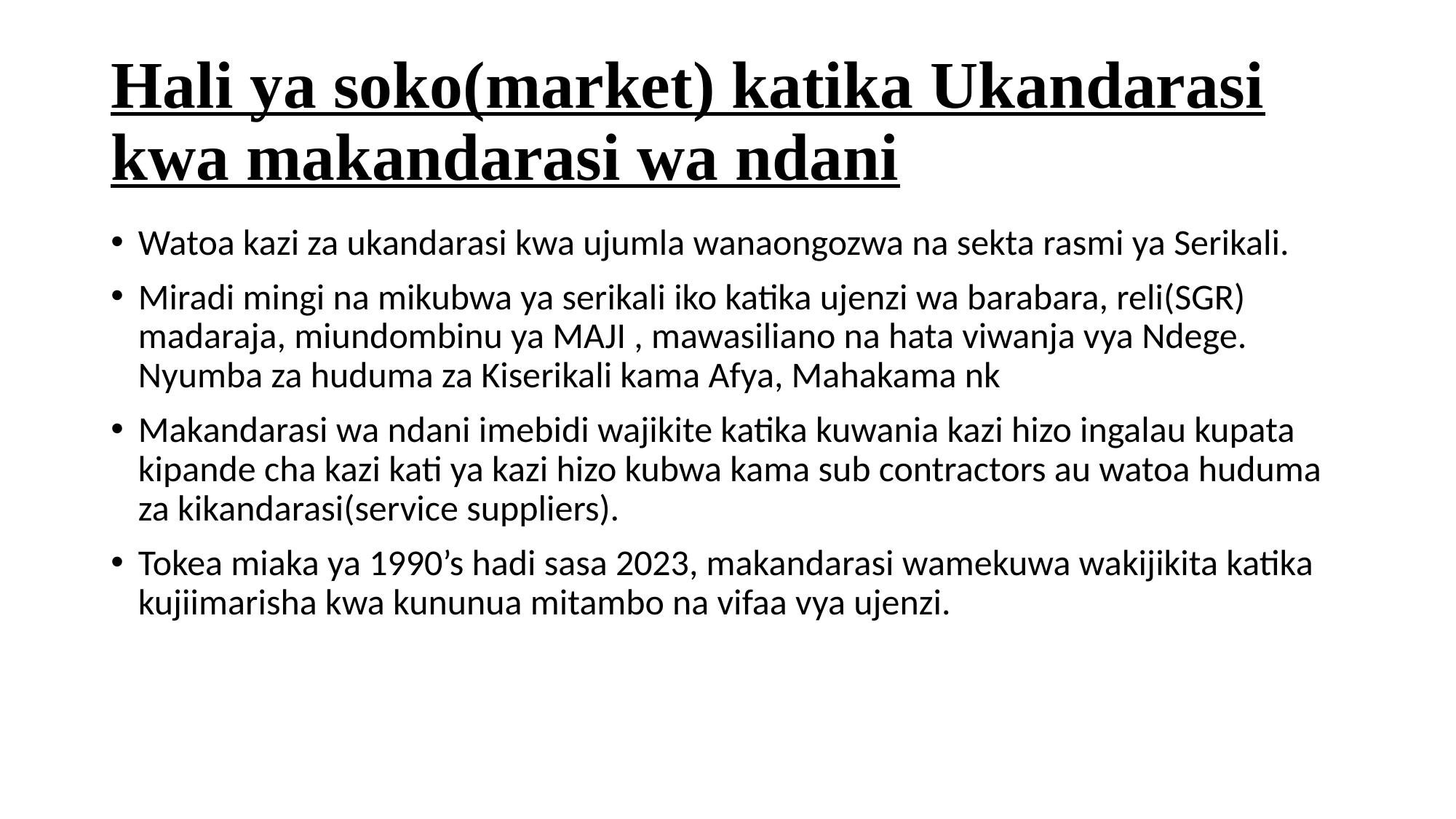

# Hali ya soko(market) katika Ukandarasi kwa makandarasi wa ndani
Watoa kazi za ukandarasi kwa ujumla wanaongozwa na sekta rasmi ya Serikali.
Miradi mingi na mikubwa ya serikali iko katika ujenzi wa barabara, reli(SGR) madaraja, miundombinu ya MAJI , mawasiliano na hata viwanja vya Ndege. Nyumba za huduma za Kiserikali kama Afya, Mahakama nk
Makandarasi wa ndani imebidi wajikite katika kuwania kazi hizo ingalau kupata kipande cha kazi kati ya kazi hizo kubwa kama sub contractors au watoa huduma za kikandarasi(service suppliers).
Tokea miaka ya 1990’s hadi sasa 2023, makandarasi wamekuwa wakijikita katika kujiimarisha kwa kununua mitambo na vifaa vya ujenzi.